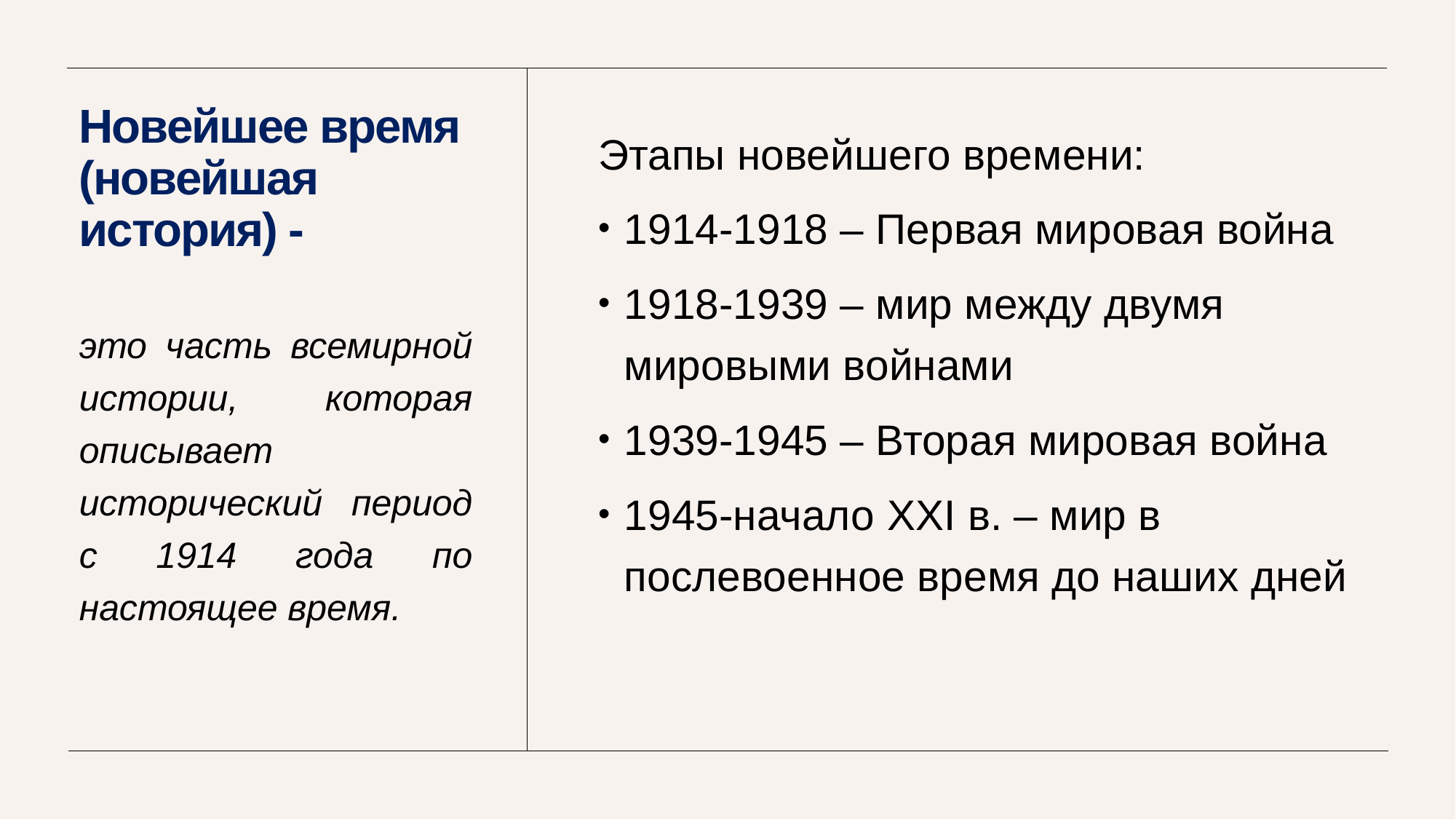

# Новейшее время (новейшая история) -
Этапы новейшего времени:
1914-1918 – Первая мировая война
1918-1939 – мир между двумя мировыми войнами
1939-1945 – Вторая мировая война
1945-начало XXI в. – мир в послевоенное время до наших дней
это часть всемирной истории, которая описывает исторический период с 1914 года по настоящее время.